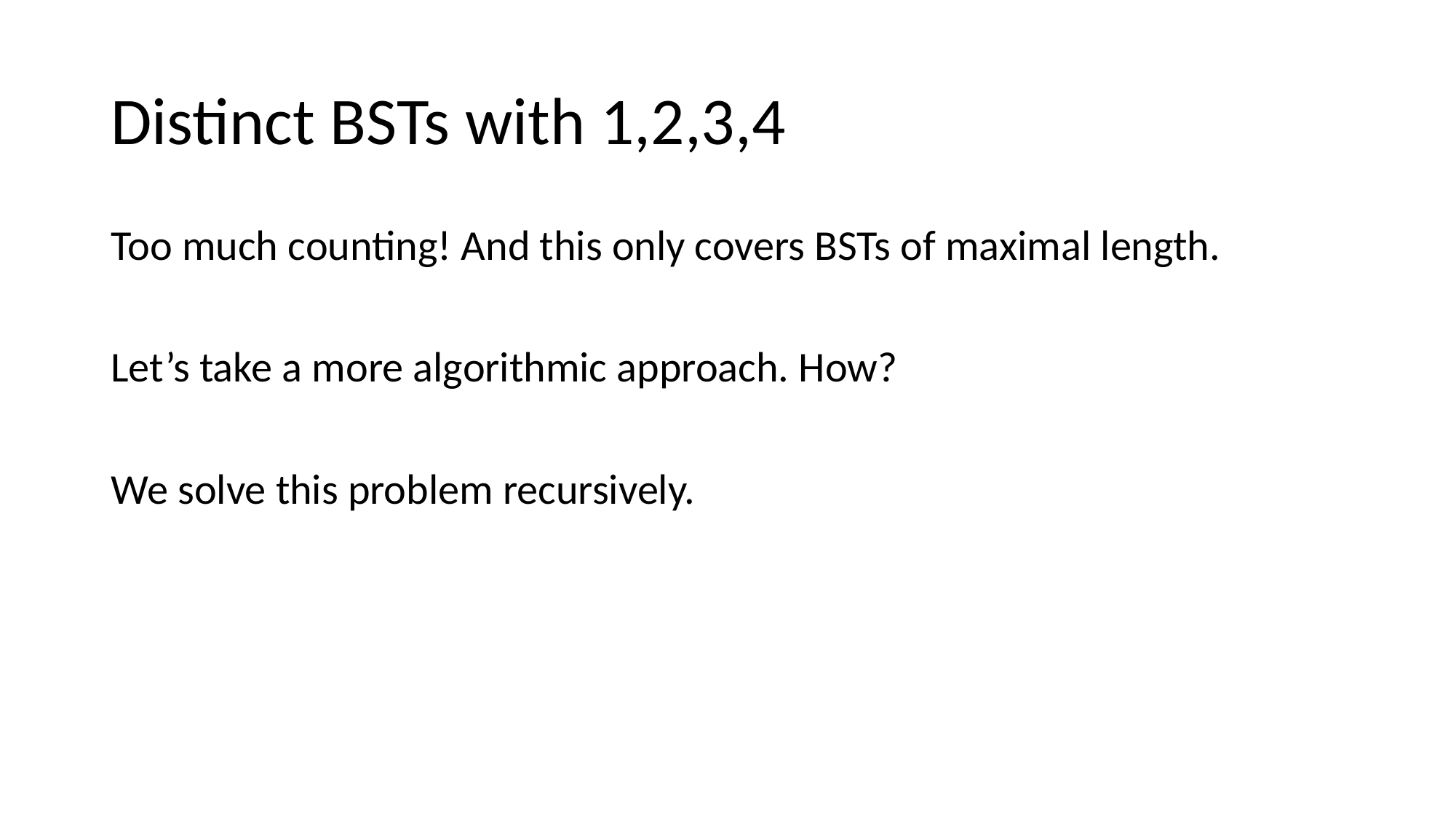

# Distinct BSTs with 1,2,3,4
Too much counting! And this only covers BSTs of maximal length.

Let’s take a more algorithmic approach. How?

We solve this problem recursively.